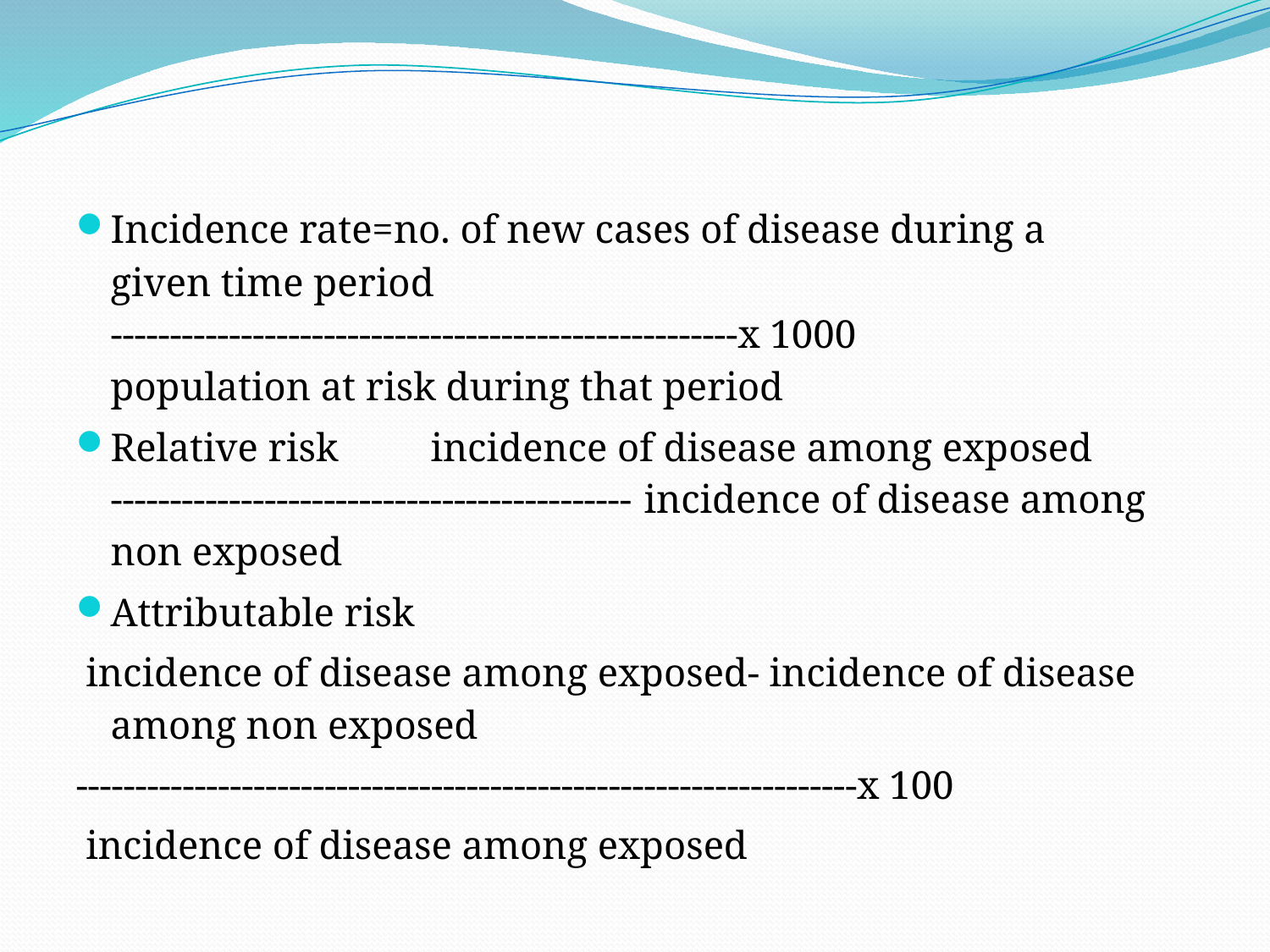

#
Incidence rate=no. of new cases of disease during a    			given time period				               -----------------------------------------------------x 1000	                            population at risk during that period
Relative risk							incidence of disease among exposed			--------------------------------------------			incidence of disease among non exposed
Attributable risk
 incidence of disease among exposed- incidence of disease among non exposed
------------------------------------------------------------------x 100
 incidence of disease among exposed